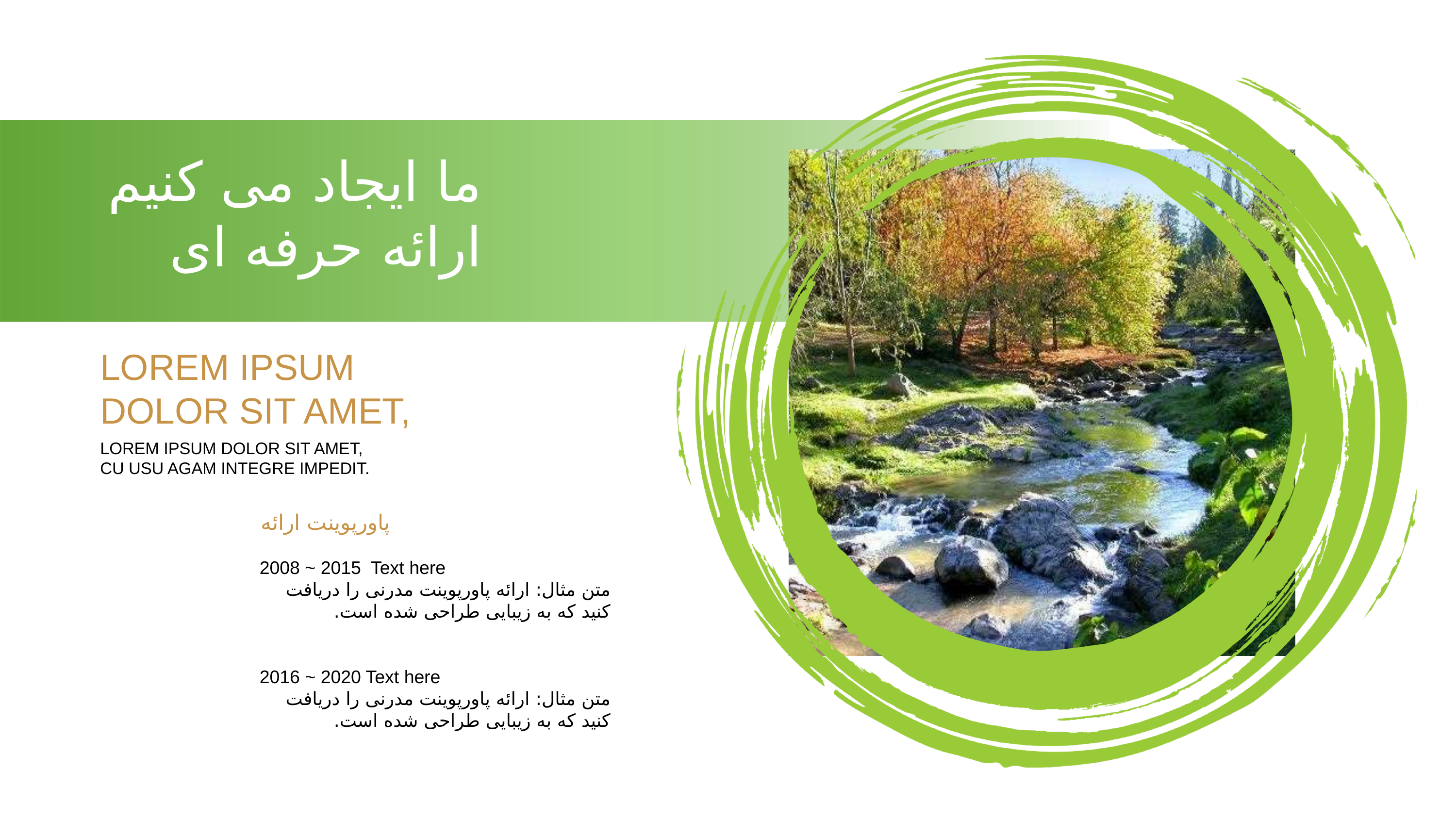

ما ایجاد می کنیم
ارائه حرفه ای

LOREM IPSUM
DOLOR SIT AMET,
LOREM IPSUM DOLOR SIT AMET,
CU USU AGAM INTEGRE IMPEDIT.
پاورپوینت ارائه
2008 ~ 2015  Text here
متن مثال: ارائه پاورپوینت مدرنی را دریافت کنید که به زیبایی طراحی شده است.

2016 ~ 2020 Text here
متن مثال: ارائه پاورپوینت مدرنی را دریافت کنید که به زیبایی طراحی شده است.